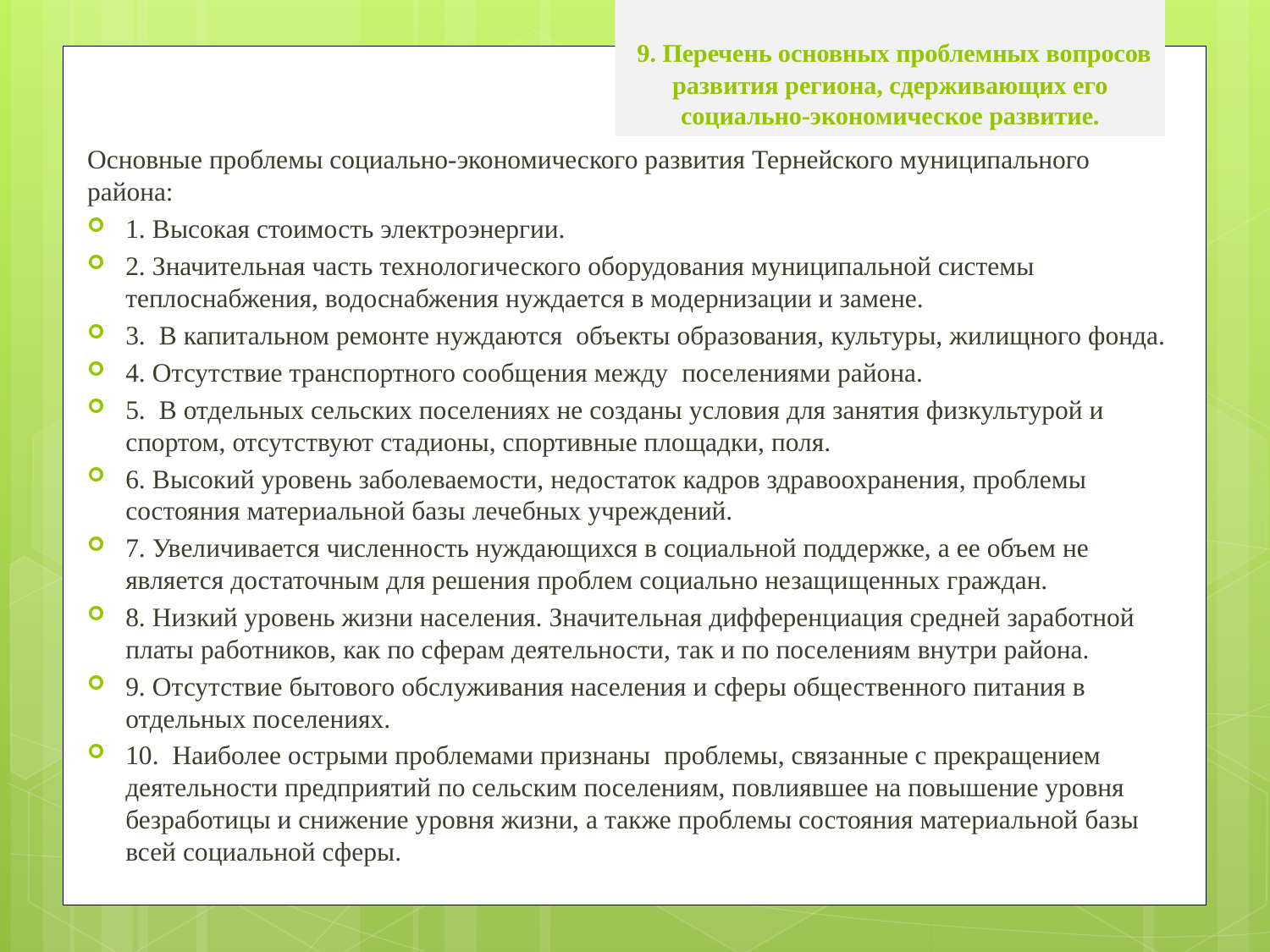

# 9. Перечень основных проблемных вопросов развития региона, сдерживающих его социально-экономическое развитие.
Основные проблемы социально-экономического развития Тернейского муниципального района:
1. Высокая стоимость электроэнергии.
2. Значительная часть технологического оборудования муниципальной системы теплоснабжения, водоснабжения нуждается в модернизации и замене.
3.  В капитальном ремонте нуждаются  объекты образования, культуры, жилищного фонда.
4. Отсутствие транспортного сообщения между  поселениями района.
5.  В отдельных сельских поселениях не созданы условия для занятия физкультурой и спортом, отсутствуют стадионы, спортивные площадки, поля.
6. Высокий уровень заболеваемости, недостаток кадров здравоохранения, проблемы состояния материальной базы лечебных учреждений.
7. Увеличивается численность нуждающихся в социальной поддержке, а ее объем не является достаточным для решения проблем социально незащищенных граждан.
8. Низкий уровень жизни населения. Значительная дифференциация средней заработной платы работников, как по сферам деятельности, так и по поселениям внутри района.
9. Отсутствие бытового обслуживания населения и сферы общественного питания в отдельных поселениях.
10.  Наиболее острыми проблемами признаны  проблемы, связанные с прекращением деятельности предприятий по сельским поселениям, повлиявшее на повышение уровня безработицы и снижение уровня жизни, а также проблемы состояния материальной базы всей социальной сферы.